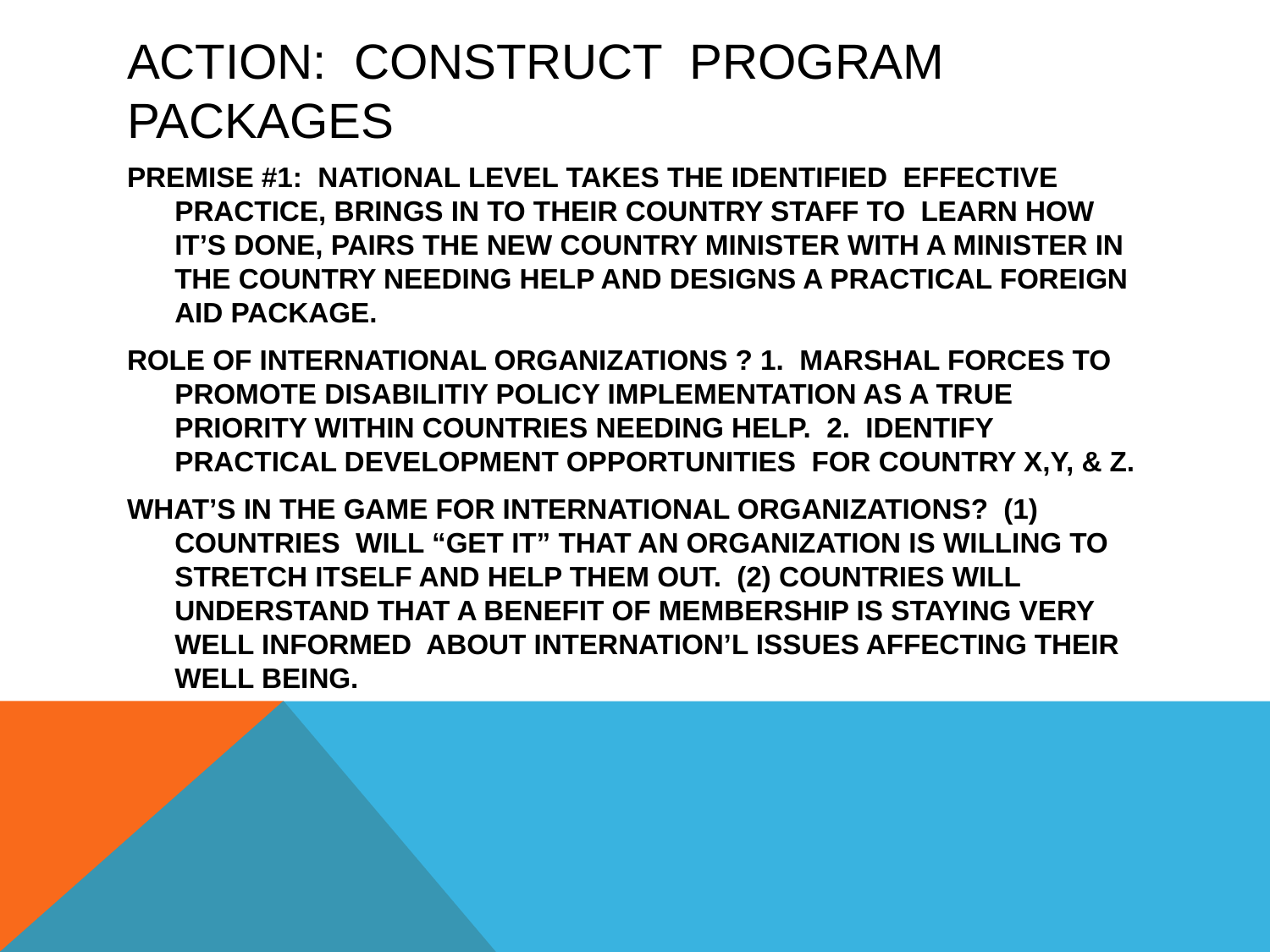

# Action:  construct  program PACKAGES
PREMISE #1:  NATIONAL LEVEL TAKES THE IDENTIFIED  EFFECTIVE PRACTICE, BRINGS IN TO THEIR COUNTRY STAFF TO  LEARN HOW IT’S DONE, PAIRS THE NEW COUNTRY MINISTER WITH A MINISTER IN THE COUNTRY NEEDING HELP AND DESIGNS A PRACTICAL FOREIGN AID PACKAGE.
ROLE OF INTERNATIONAL ORGANIZATIONS ? 1.  MARSHAL FORCES TO PROMOTE DISABILITIY POLICY IMPLEMENTATION AS A TRUE PRIORITY WITHIN COUNTRIES NEEDING HELP.  2.  IDENTIFY  PRACTICAL DEVELOPMENT OPPORTUNITIES  FOR COUNTRY X,Y, & Z.
WHAT’S IN THE GAME FOR INTERNATIONAL ORGANIZATIONS?  (1) COUNTRIES  WILL “GET IT” THAT AN ORGANIZATION IS WILLING TO STRETCH ITSELF AND HELP THEM OUT.  (2) COUNTRIES WILL UNDERSTAND THAT A BENEFIT OF MEMBERSHIP IS STAYING VERY WELL INFORMED  ABOUT INTERNATION’L ISSUES AFFECTING THEIR WELL BEING.